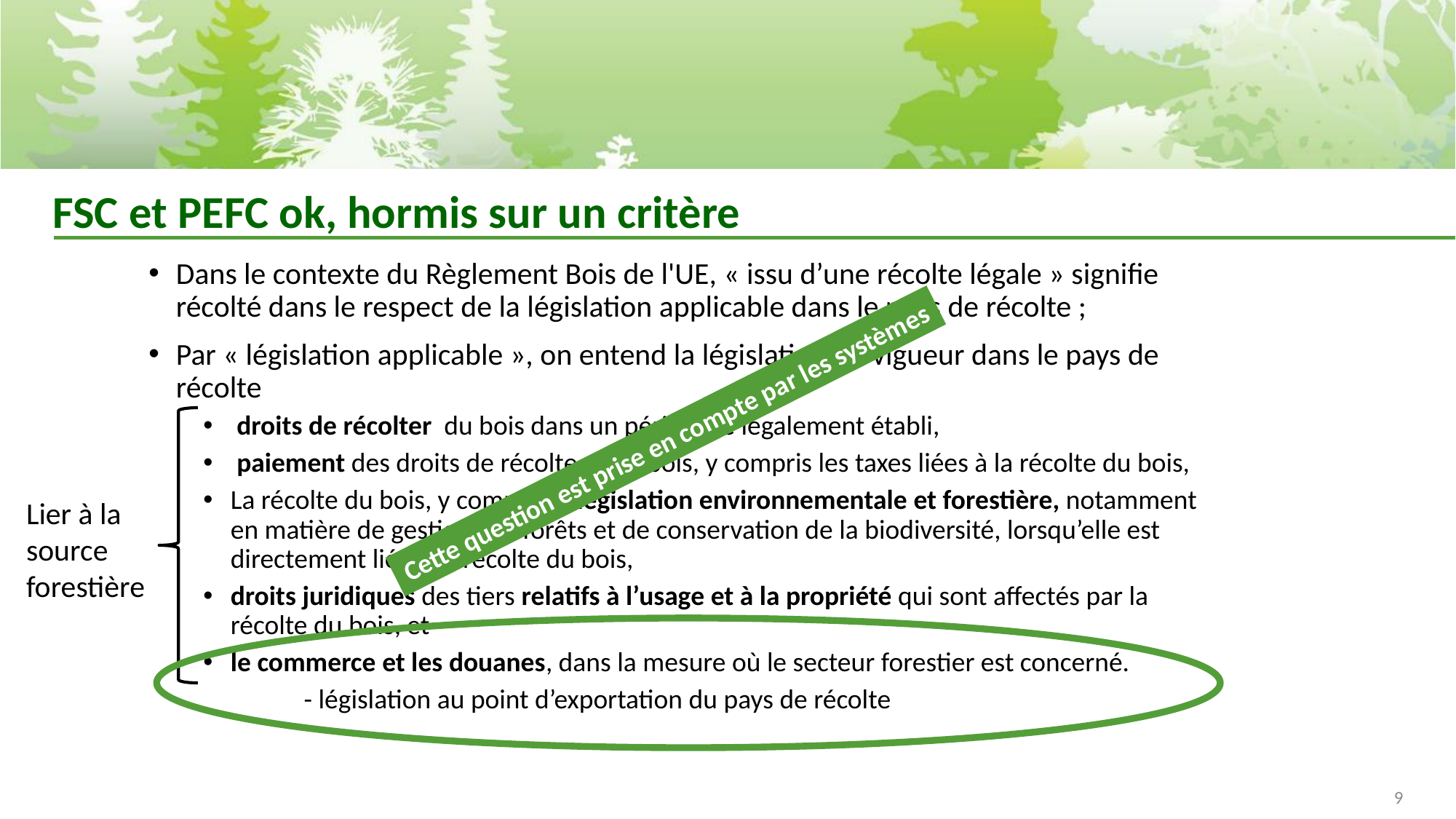

# FSC et PEFC ok, hormis sur un critère
Dans le contexte du Règlement Bois de l'UE, « issu d’une récolte légale » signifie récolté dans le respect de la législation applicable dans le pays de récolte ;
Par « législation applicable », on entend la législation en vigueur dans le pays de récolte
 droits de récolter  du bois dans un périmètre légalement établi,
 paiement des droits de récolte et du bois, y compris les taxes liées à la récolte du bois,
La récolte du bois, y compris la législation environnementale et forestière, notamment en matière de gestion des forêts et de conservation de la biodiversité, lorsqu’elle est directement liée à la récolte du bois,
droits juridiques des tiers relatifs à l’usage et à la propriété qui sont affectés par la récolte du bois, et
le commerce et les douanes, dans la mesure où le secteur forestier est concerné.
	- législation au point d’exportation du pays de récolte

Cette question est prise en compte par les systèmes
Lier à la source forestière

9